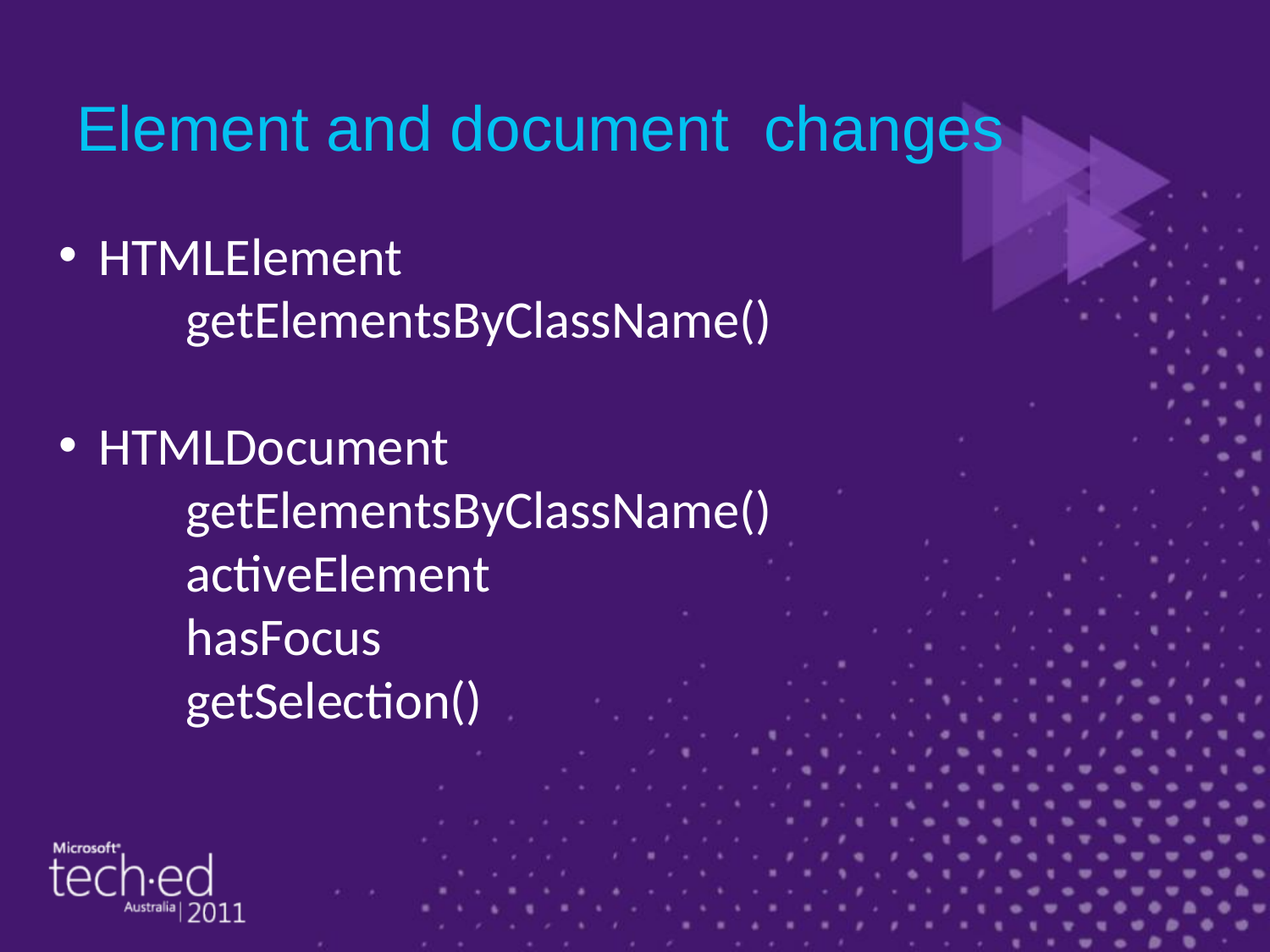

# Element and document  changes
HTMLElement
	getElementsByClassName()

HTMLDocument
	getElementsByClassName()
	activeElement
	hasFocus
	getSelection()